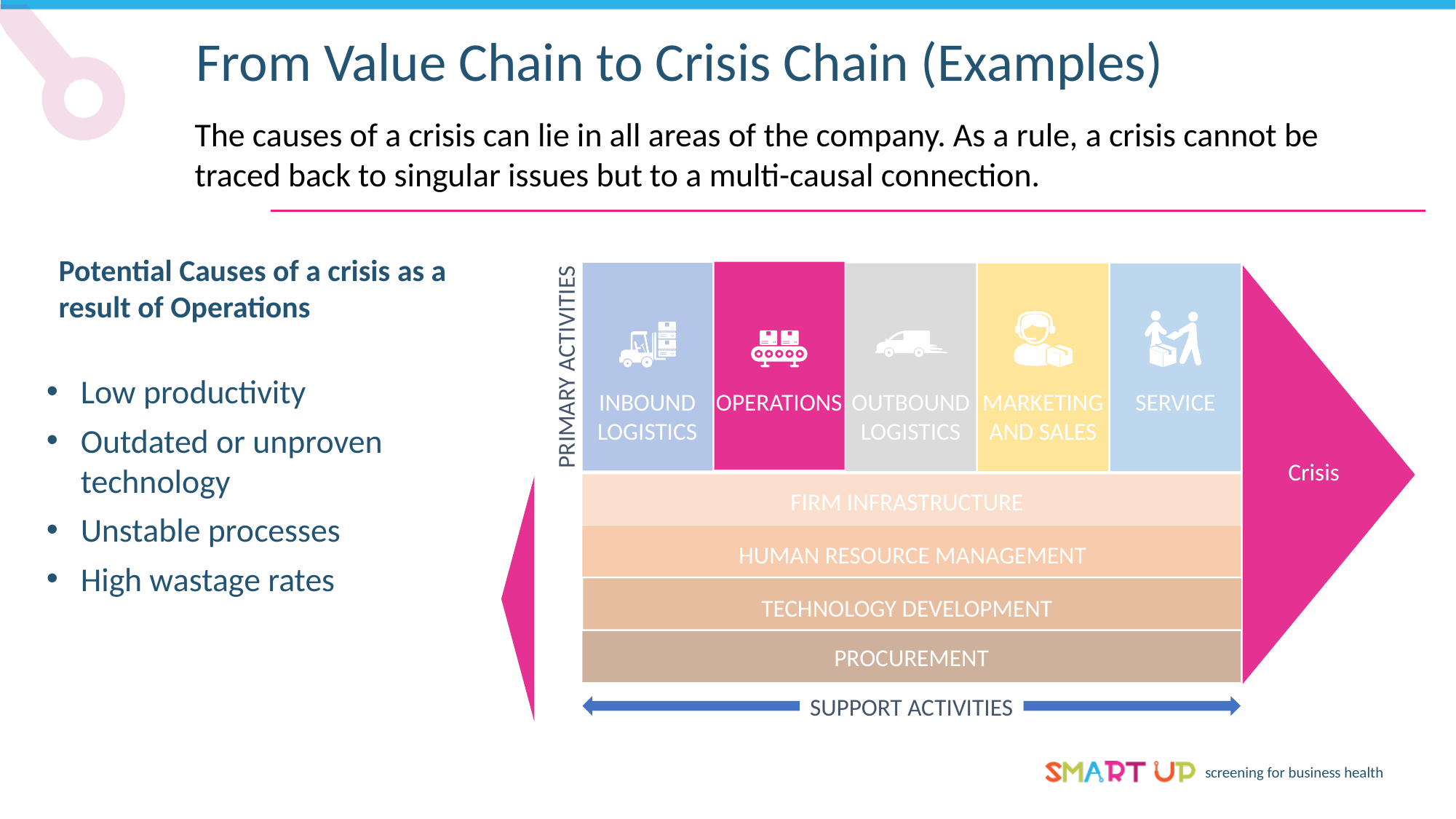

From Value Chain to Crisis Chain (Examples)
The causes of a crisis can lie in all areas of the company. As a rule, a crisis cannot be traced back to singular issues but to a multi-causal connection.
Potential Causes of a crisis as a result of Operations

PRIMARY ACTIVITIES
Low productivity
Outdated or unproven technology
Unstable processes
High wastage rates
OPERATIONS
INBOUND
LOGISTICS
OUTBOUND
LOGISTICS
MARKETING
AND SALES
SERVICE

Crisis

FIRM INFRASTRUCTURE
FIRM INFRASTRUCTURE

HUMAN RESOURCE MANAGEMENT
HUMAN RESOURCE MANAGEMENT

TECHNOLOGY DEVELOPMENT

PROCUREMENT
SUPPORT ACTIVITIES